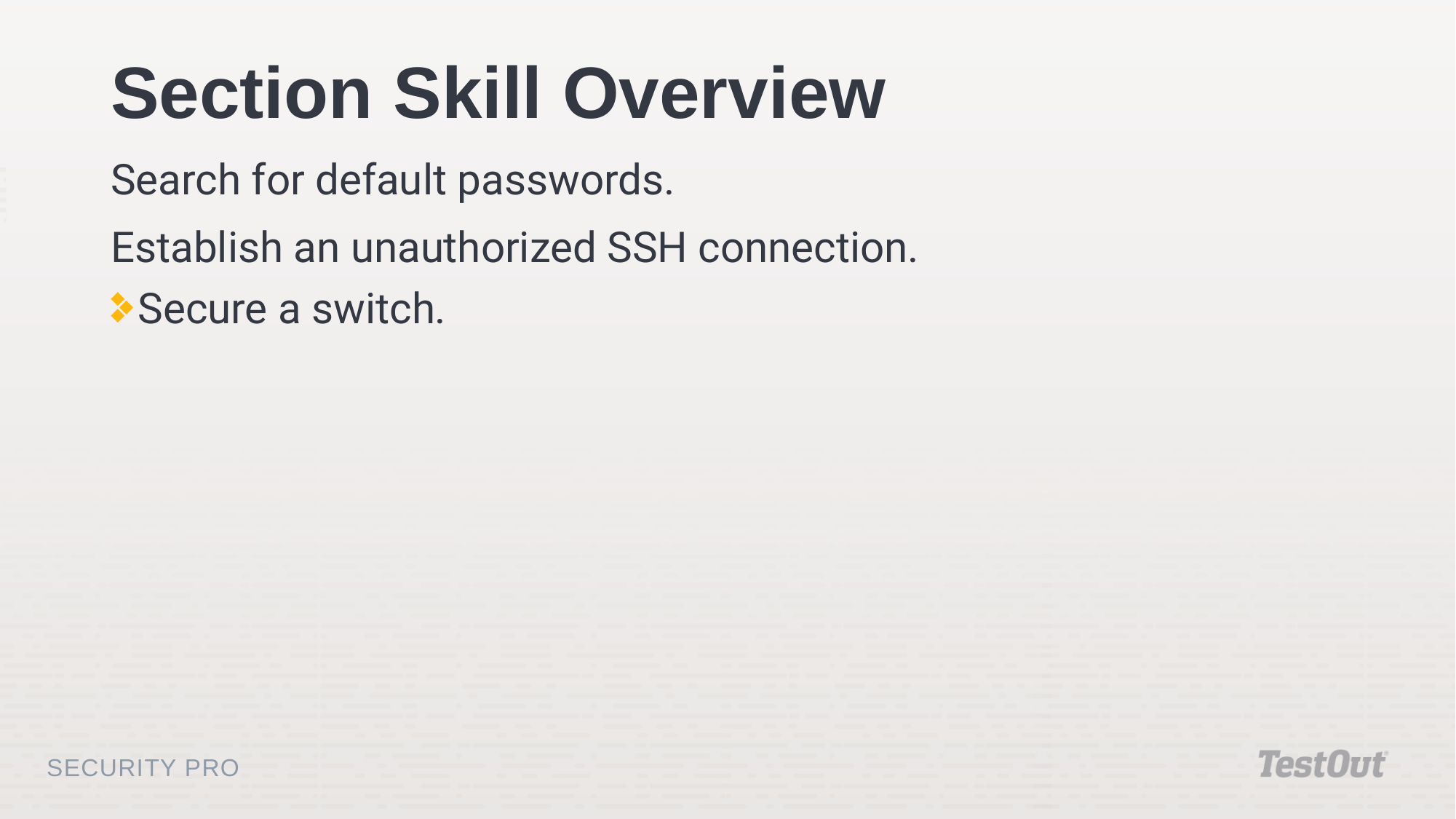

# Section Skill Overview
Search for default passwords.
Establish an unauthorized SSH connection.
Secure a switch.
Security Pro